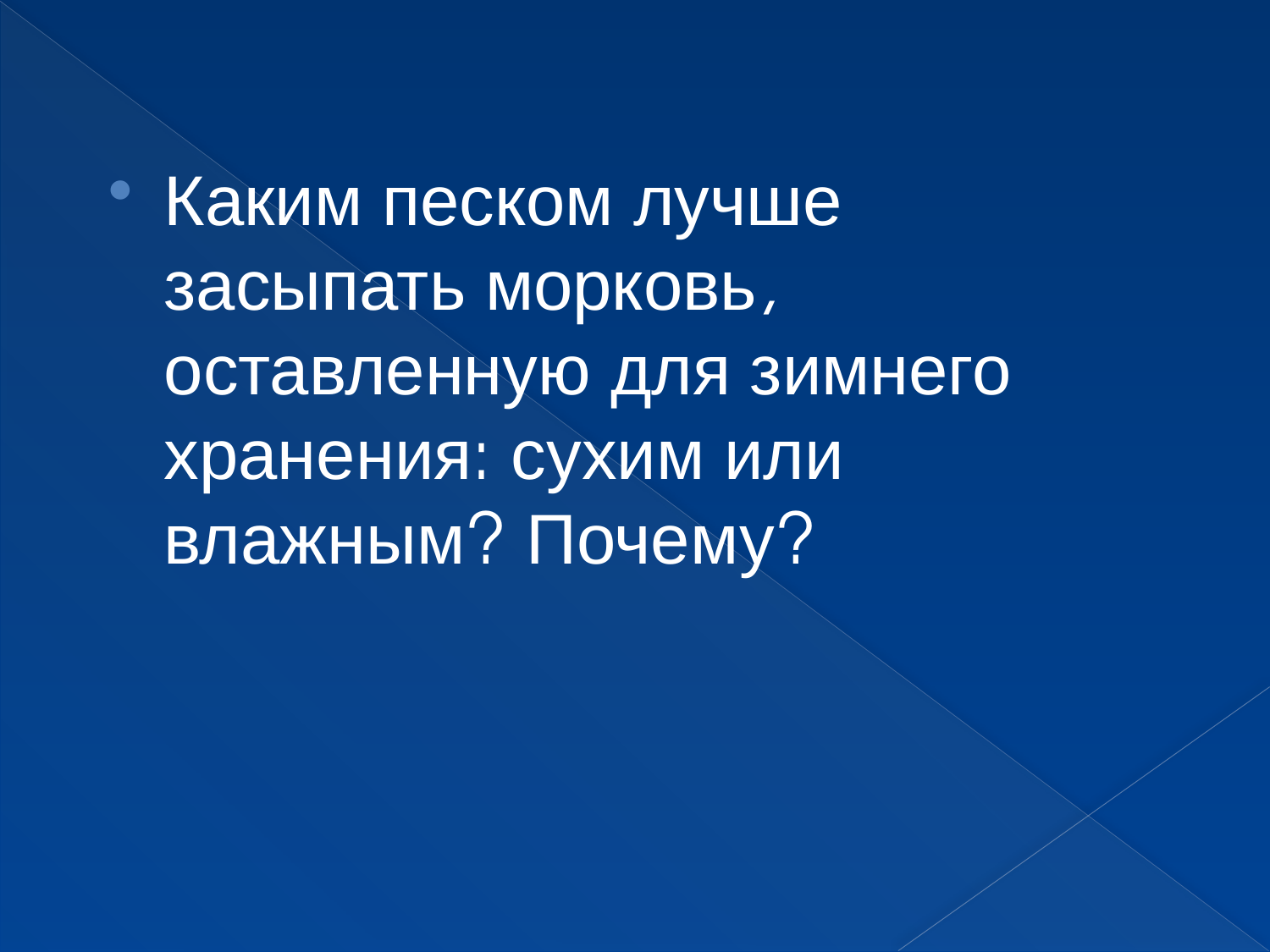

Каким песком лучше засыпать морковь, оставленную для зимнего хранения: сухим или влажным? Почему?